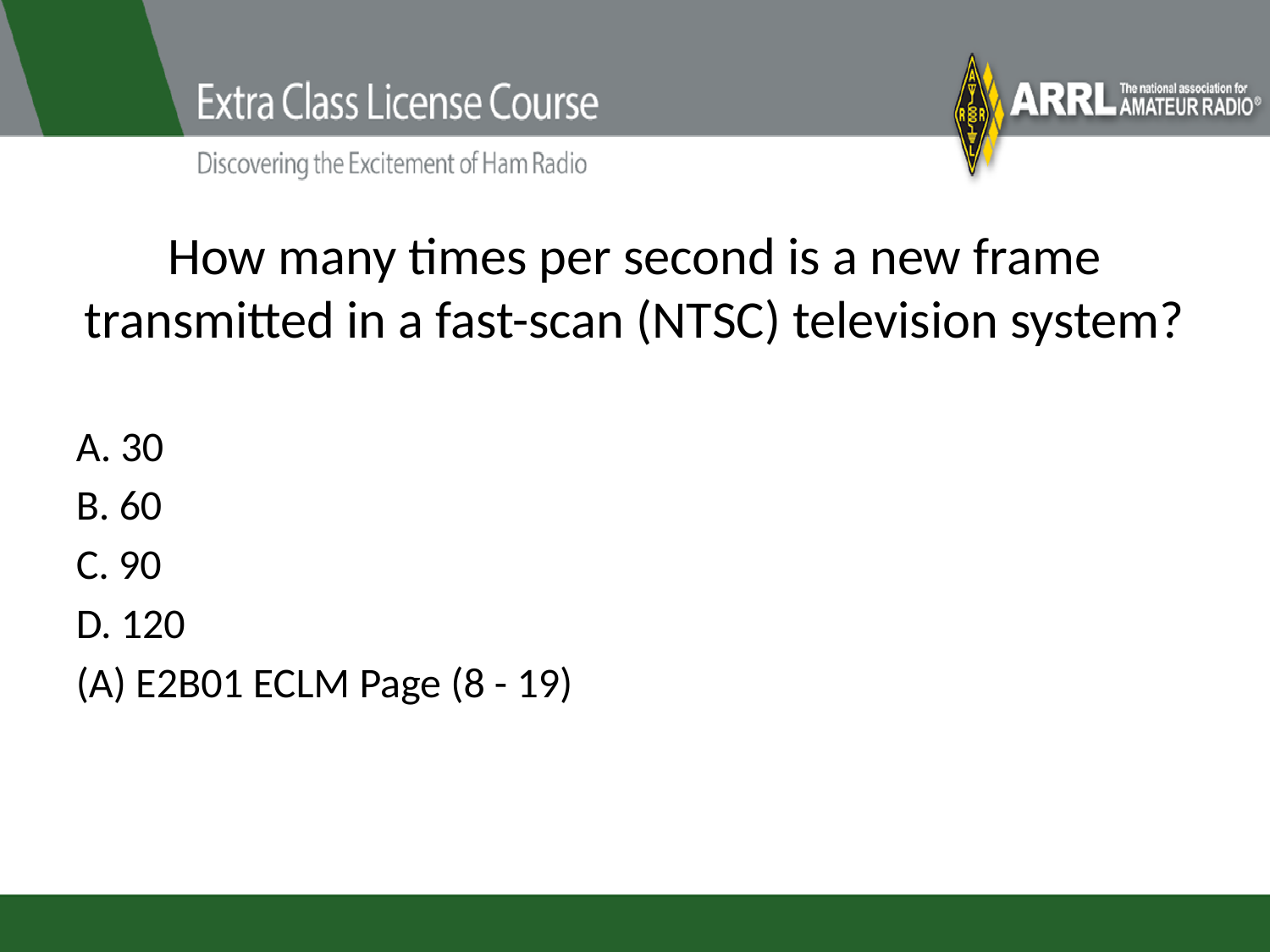

# How many times per second is a new frame transmitted in a fast-scan (NTSC) television system?
A. 30
B. 60
C. 90
D. 120
(A) E2B01 ECLM Page (8 - 19)